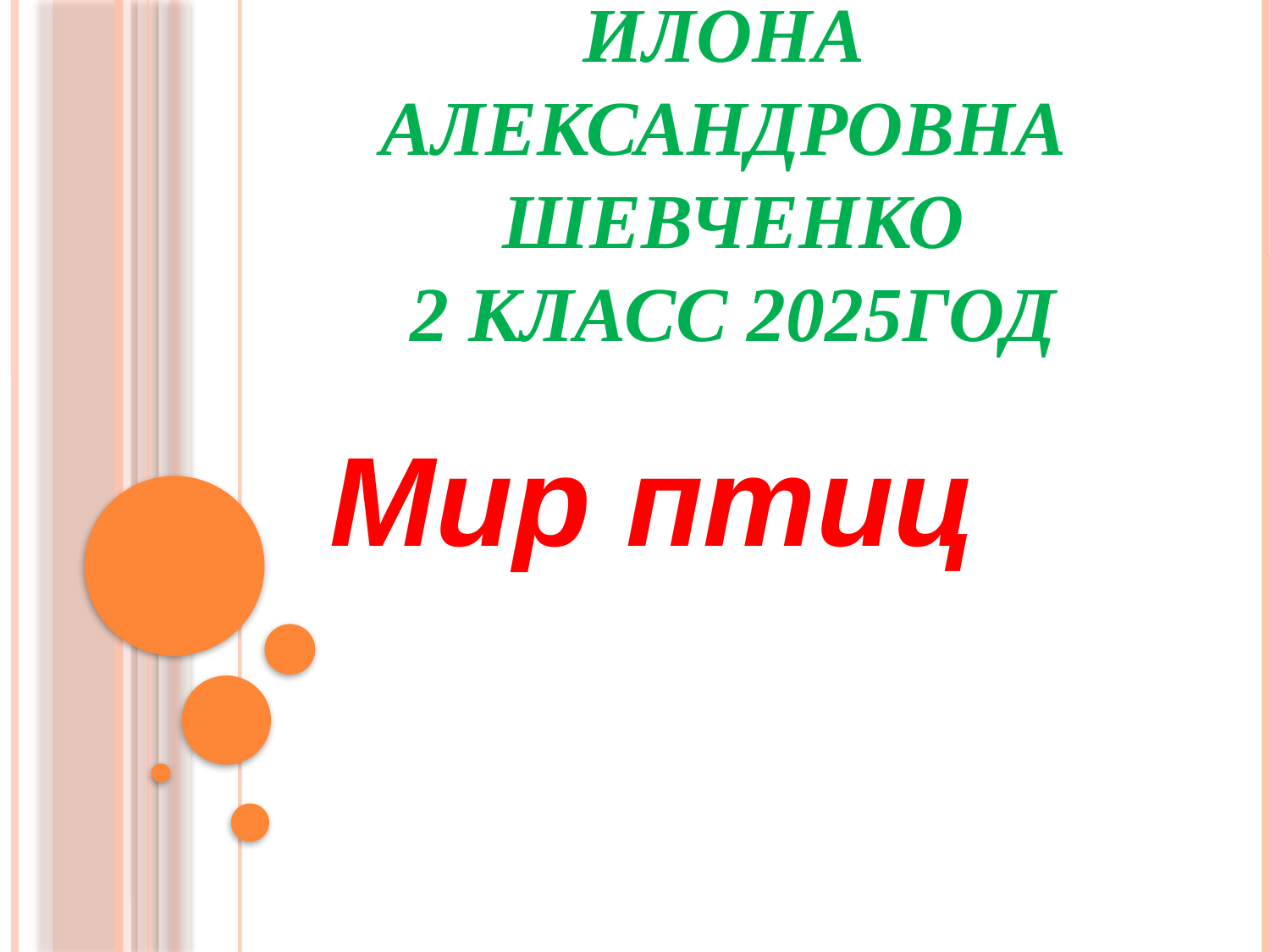

# Илона Александровна Шевченко 2 класс 2025год
Мир птиц